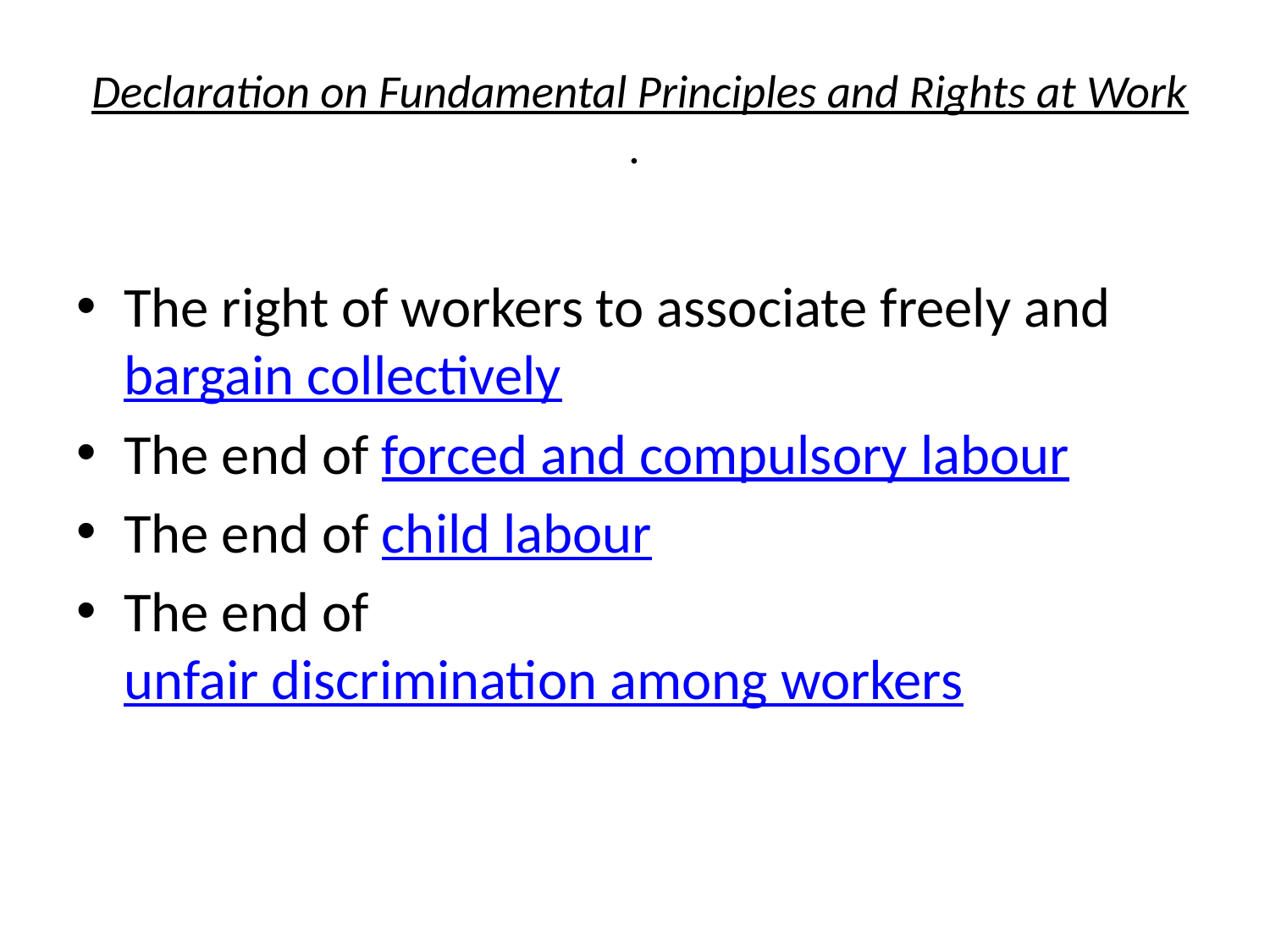

# Declaration on Fundamental Principles and Rights at Work.
The right of workers to associate freely and bargain collectively
The end of forced and compulsory labour
The end of child labour
The end of unfair discrimination among workers